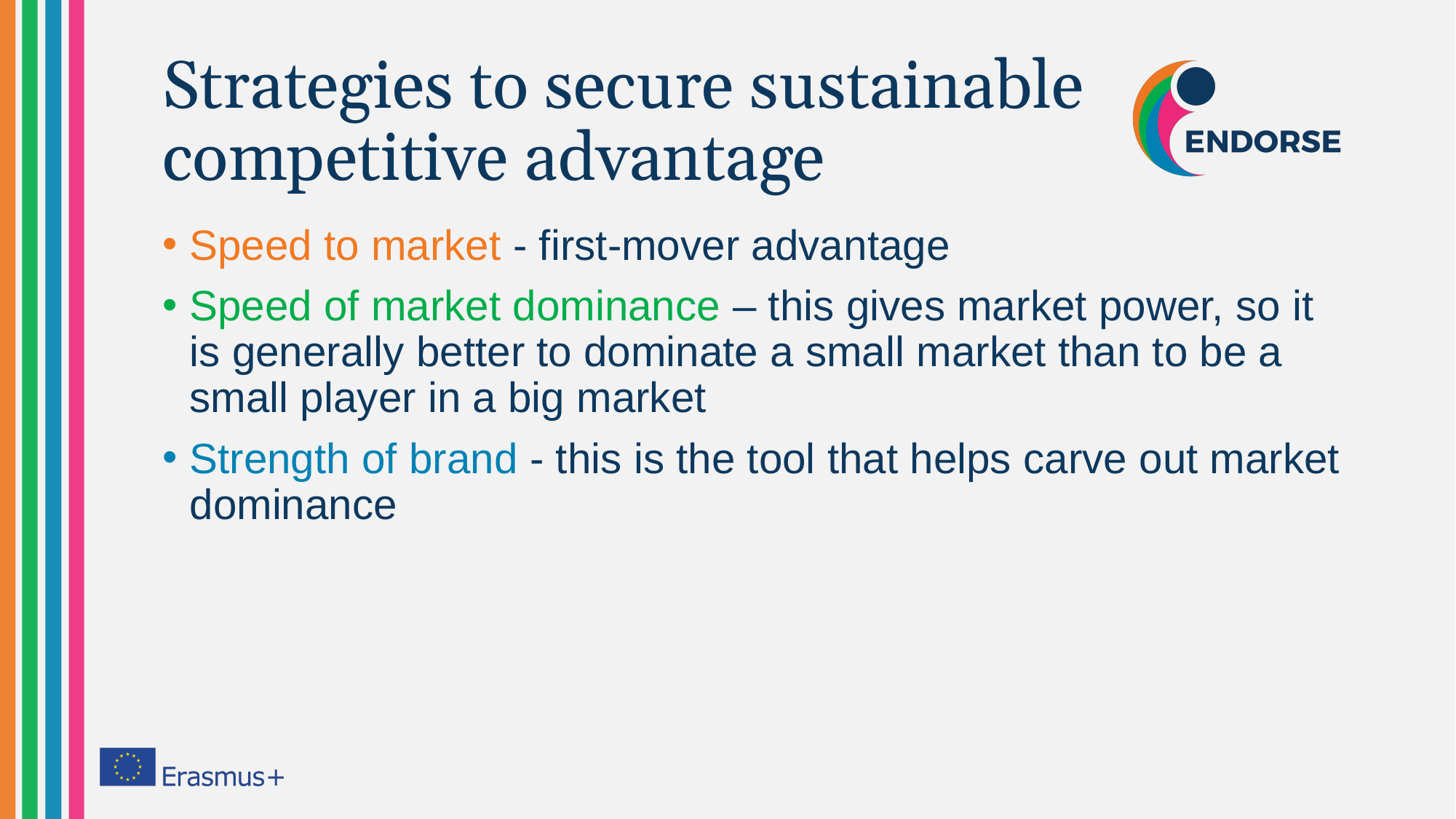

# Strategies to secure sustainable competitive advantage
Speed to market - first-mover advantage
Speed of market dominance – this gives market power, so it is generally better to dominate a small market than to be a small player in a big market
Strength of brand - this is the tool that helps carve out market dominance